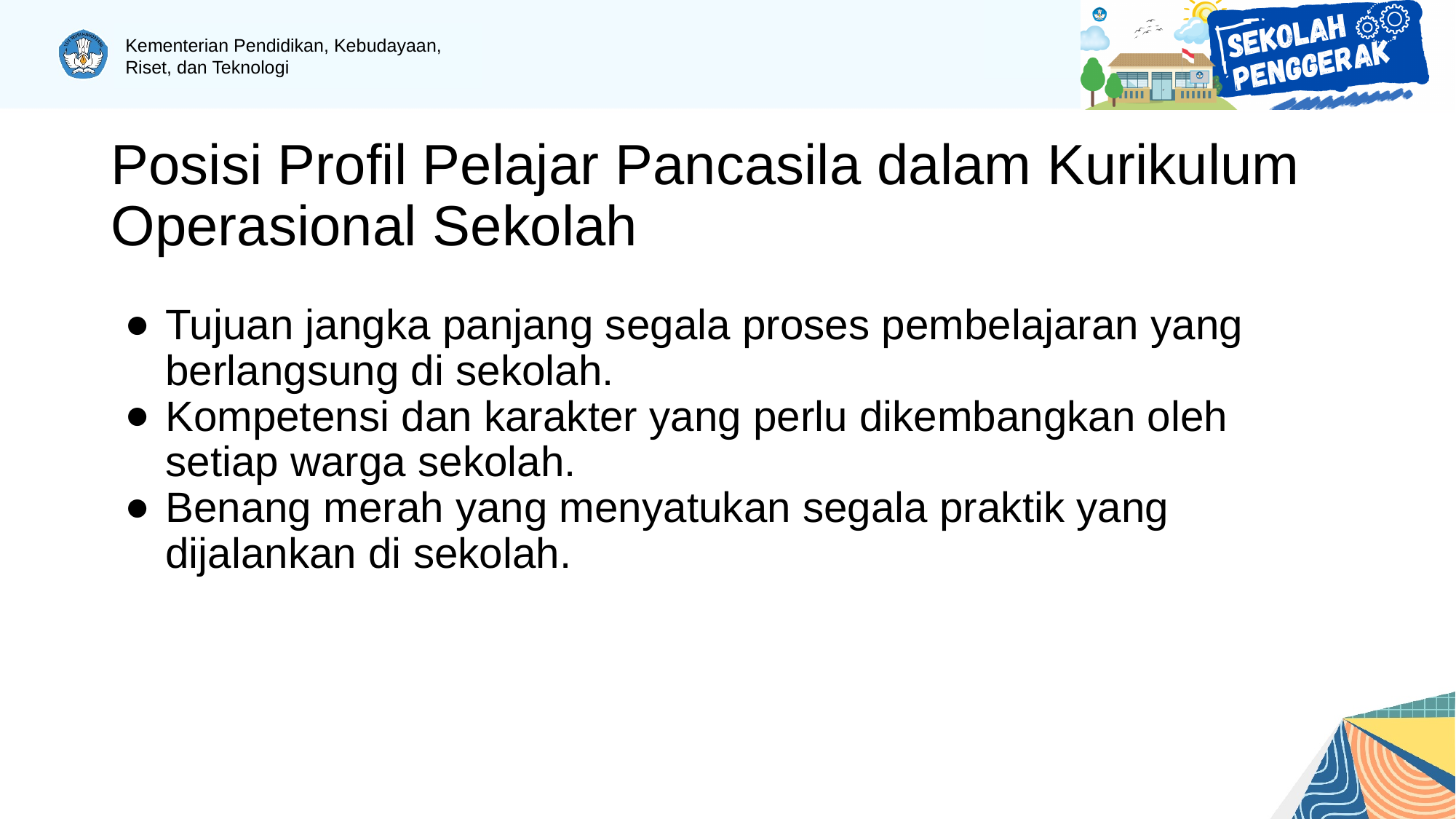

# Posisi Profil Pelajar Pancasila dalam Kurikulum Operasional Sekolah
Tujuan jangka panjang segala proses pembelajaran yang berlangsung di sekolah.
Kompetensi dan karakter yang perlu dikembangkan oleh setiap warga sekolah.
Benang merah yang menyatukan segala praktik yang dijalankan di sekolah.